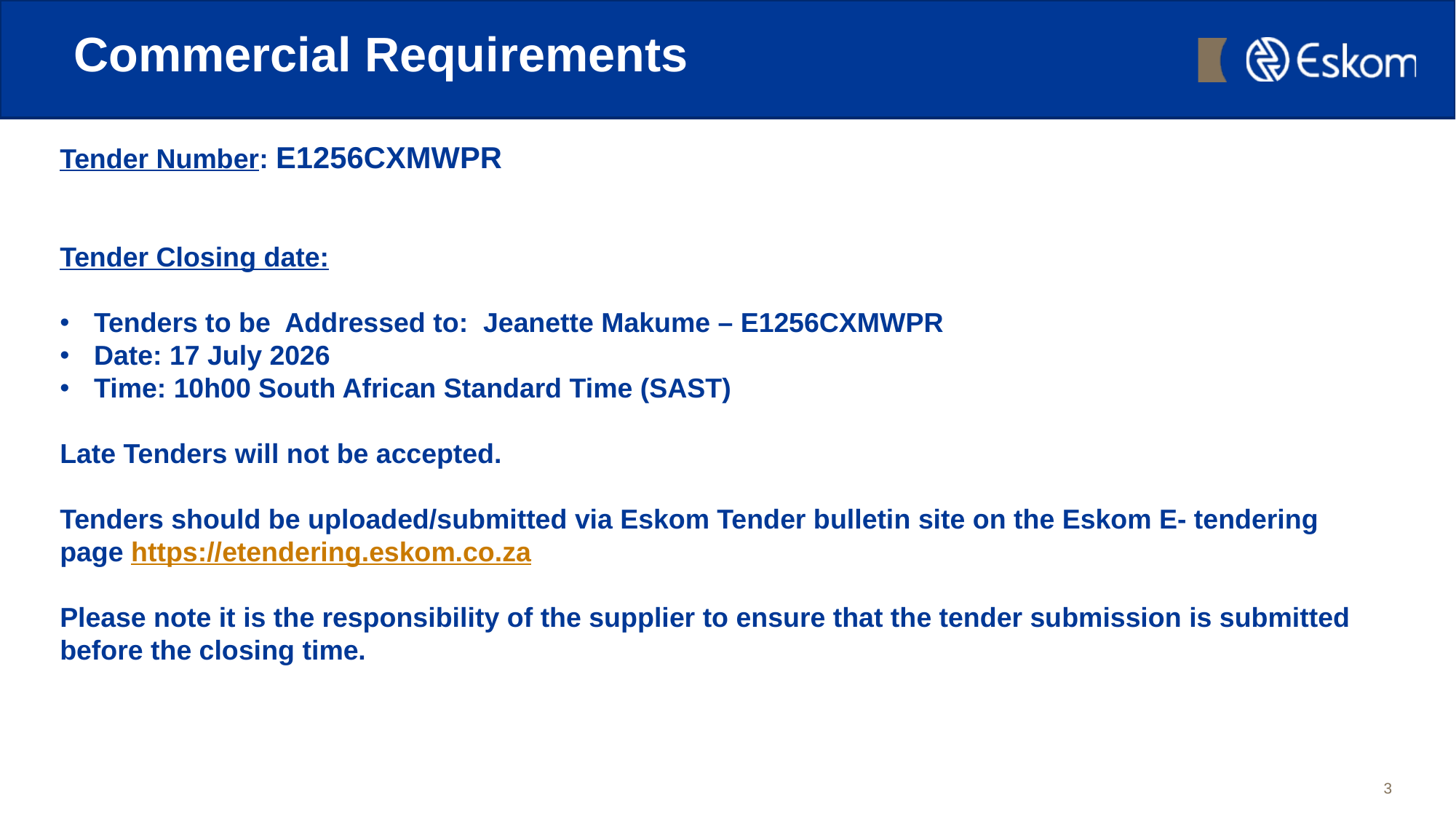

# Commercial Requirements
Tender Number: E1256CXMWPR

Tender Closing date:

Tenders to be  Addressed to:  Jeanette Makume – E1256CXMWPR
Date: 17 July 2026
Time: 10h00 South African Standard Time (SAST)

Late Tenders will not be accepted.

Tenders should be uploaded/submitted via Eskom Tender bulletin site on the Eskom E- tendering page https://etendering.eskom.co.za

Please note it is the responsibility of the supplier to ensure that the tender submission is submitted before the closing time.

3